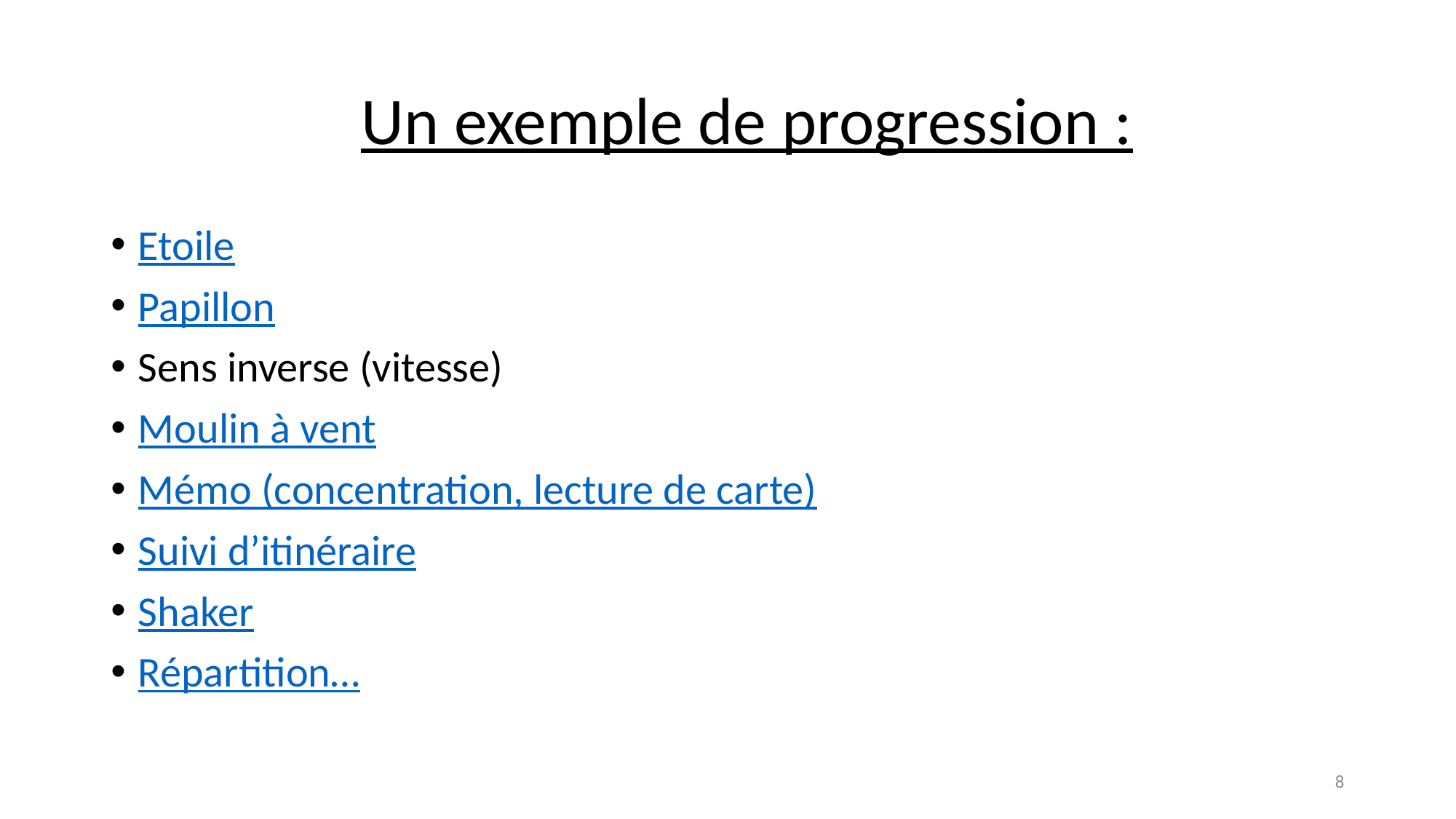

# Un exemple de progression :
Etoile
Papillon
Sens inverse (vitesse)
Moulin à vent
Mémo (concentration, lecture de carte)
Suivi d’itinéraire
Shaker
Répartition…
8